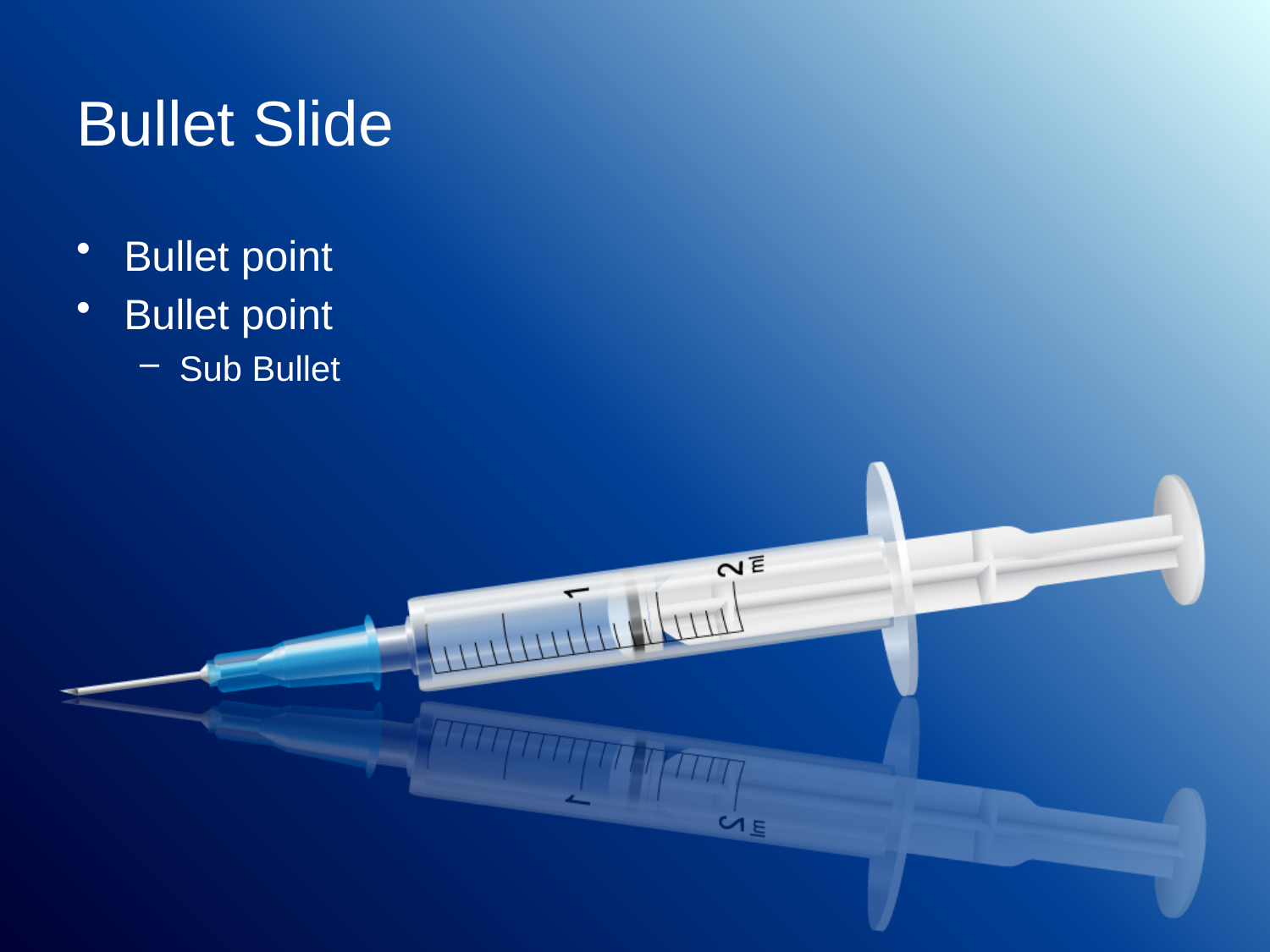

# Bullet Slide
Bullet point
Bullet point
Sub Bullet